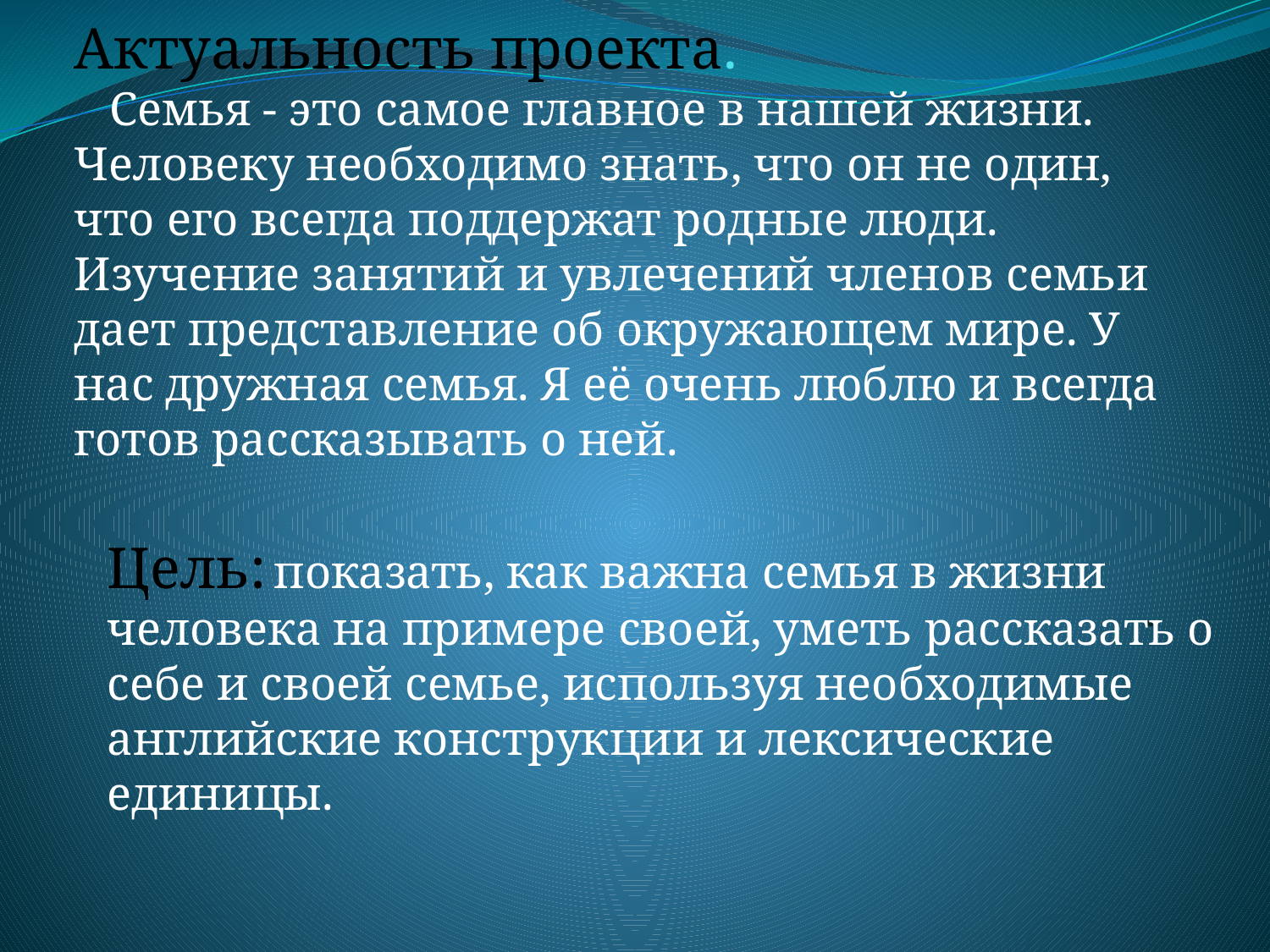

# Актуальность проекта. Семья - это самое главное в нашей жизни. Человеку необходимо знать, что он не один, что его всегда поддержат родные люди. Изучение занятий и увлечений членов семьи дает представление об окружающем мире. У нас дружная семья. Я её очень люблю и всегда готов рассказывать о ней.
.
Цель: показать, как важна семья в жизни человека на примере своей, уметь рассказать о себе и своей семье, используя необходимые английские конструкции и лексические единицы.